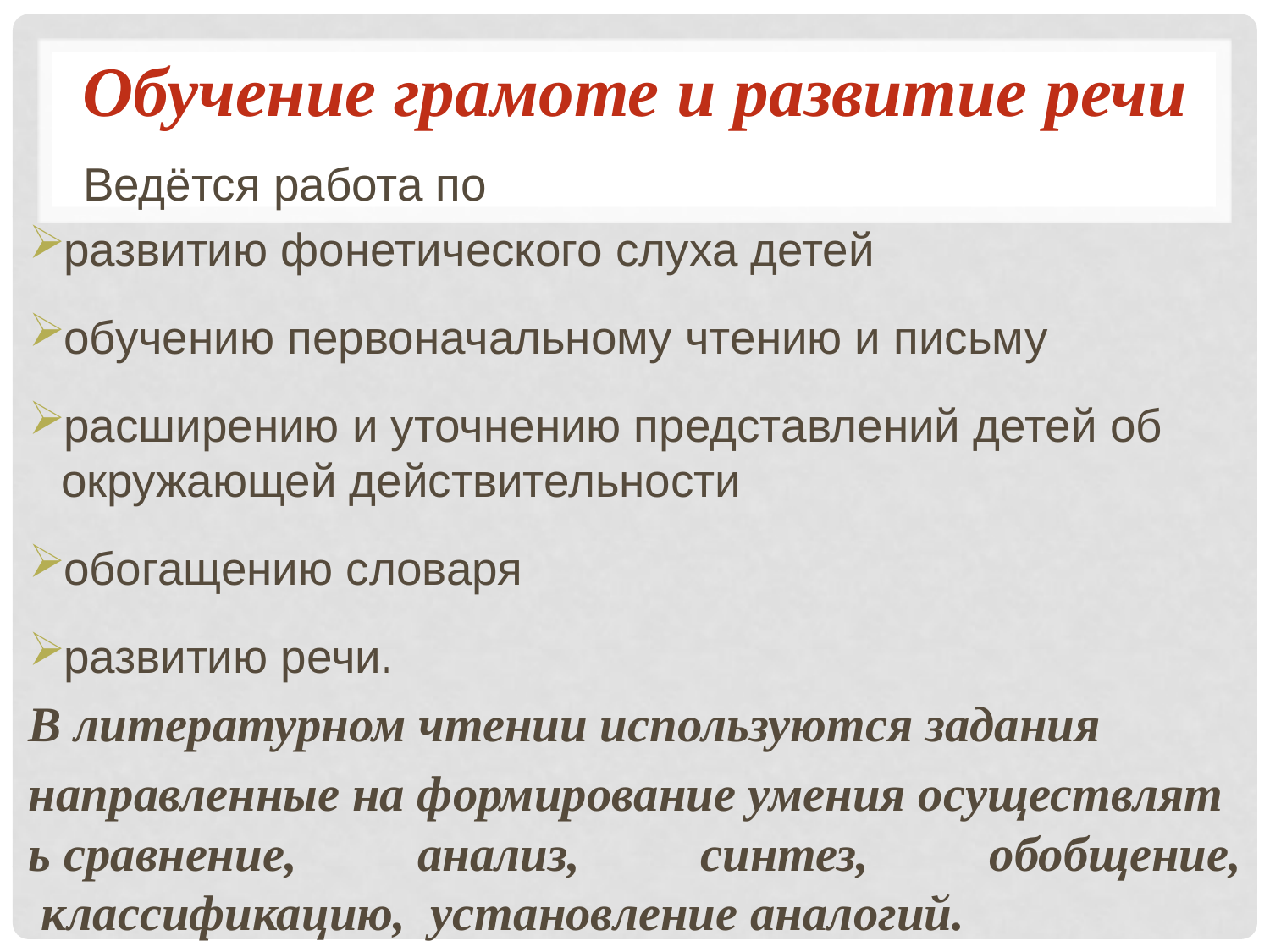

# Обучение грамоте и развитие речи
	  Ведётся работа по
развитию фонетического слуха детей

обучению первоначальному чтению и письму

расширению и уточнению представлений детей об окружающей действительности

обогащению словаря

развитию речи.
В литературном чтении используются задания
направленные на формирование умения осуществлять сравнение,  анализ,  синтез,  обобщение,  классификацию,  установление аналогий.